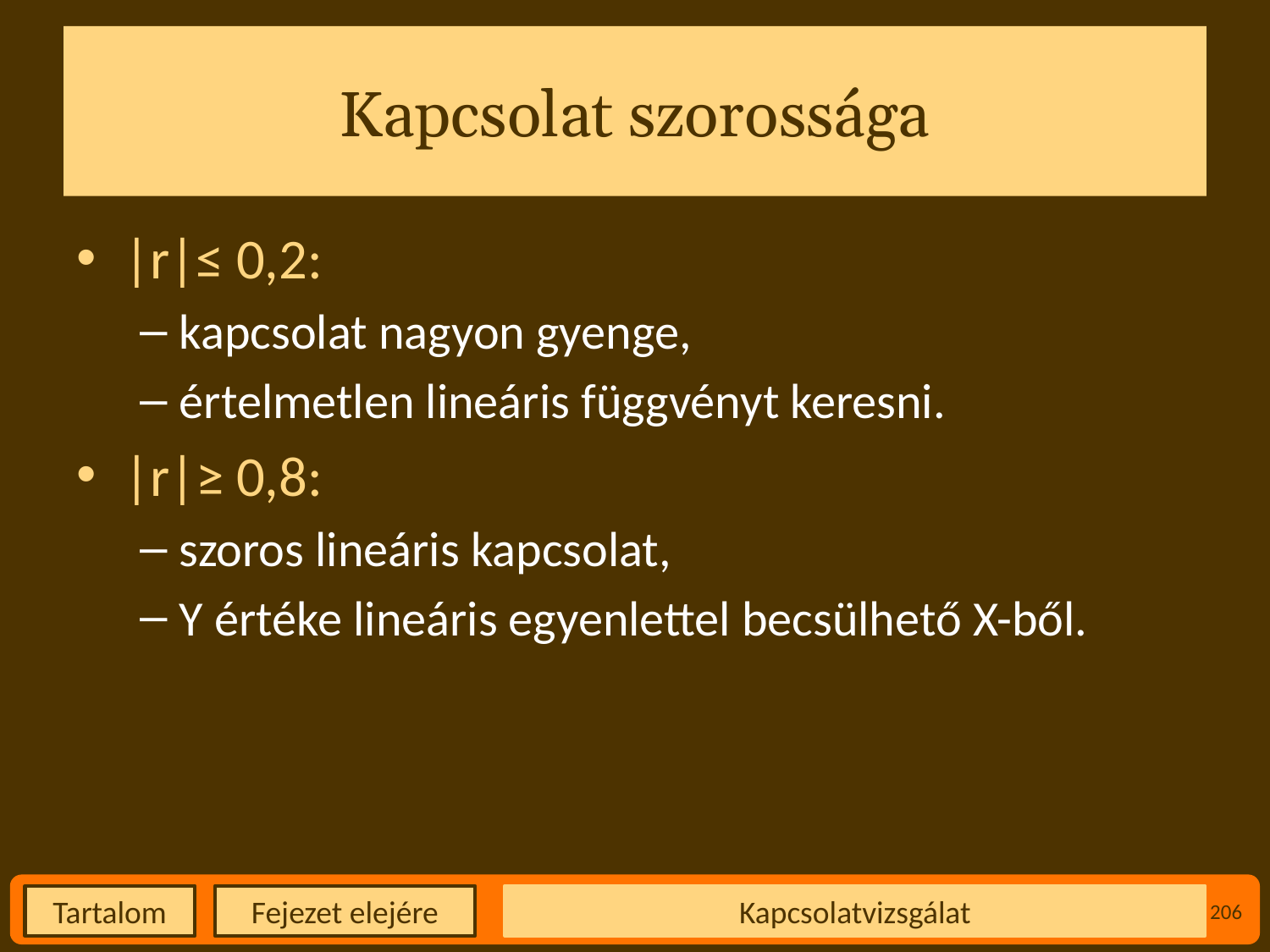

# Kapcsolat szorossága
|r|≤ 0,2:
kapcsolat nagyon gyenge,
értelmetlen lineáris függvényt keresni.
|r|≥ 0,8:
szoros lineáris kapcsolat,
Y értéke lineáris egyenlettel becsülhető X-ből.

Kapcsolatvizsgálat
206
Fejezet elejére